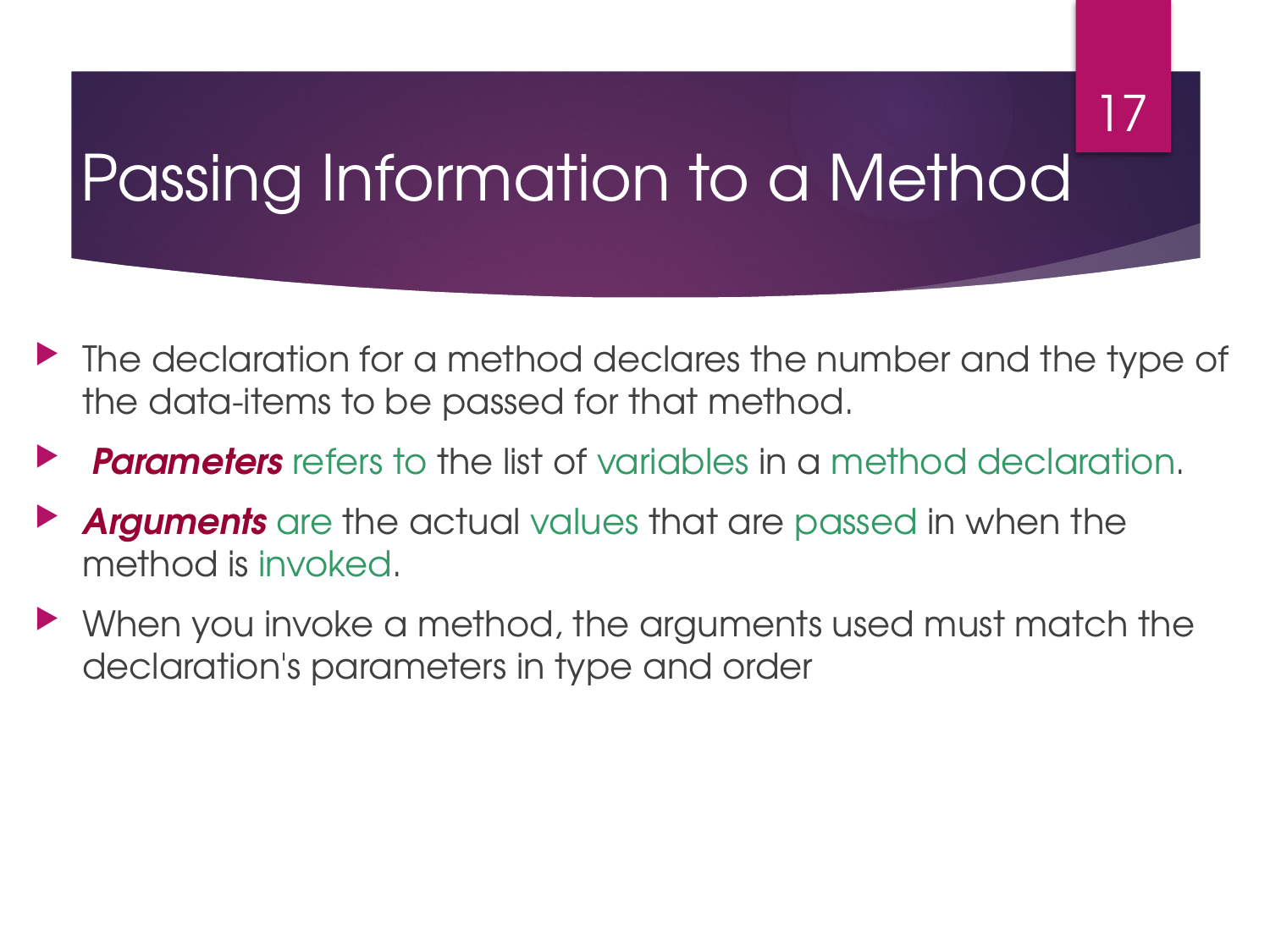

17
# Passing Information to a Method
The declaration for a method declares the number and the type of the data-items to be passed for that method.
 Parameters refers to the list of variables in a method declaration.
Arguments are the actual values that are passed in when the method is invoked.
When you invoke a method, the arguments used must match the declaration's parameters in type and order